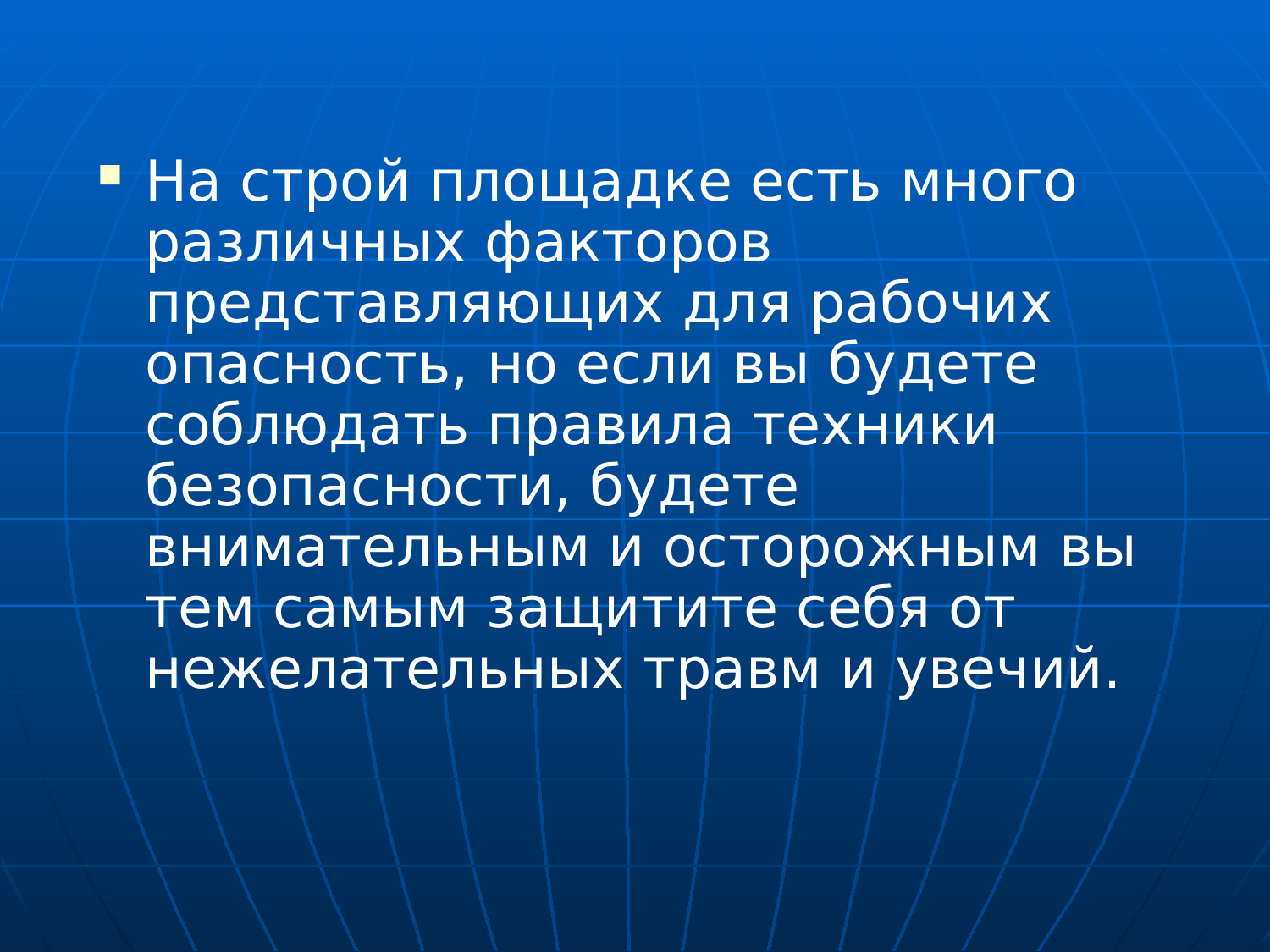

На строй площадке есть много различных факторов представляющих для рабочих опасность, но если вы будете соблюдать правила техники безопасности, будете внимательным и осторожным вы тем самым защитите себя от нежелательных травм и увечий.